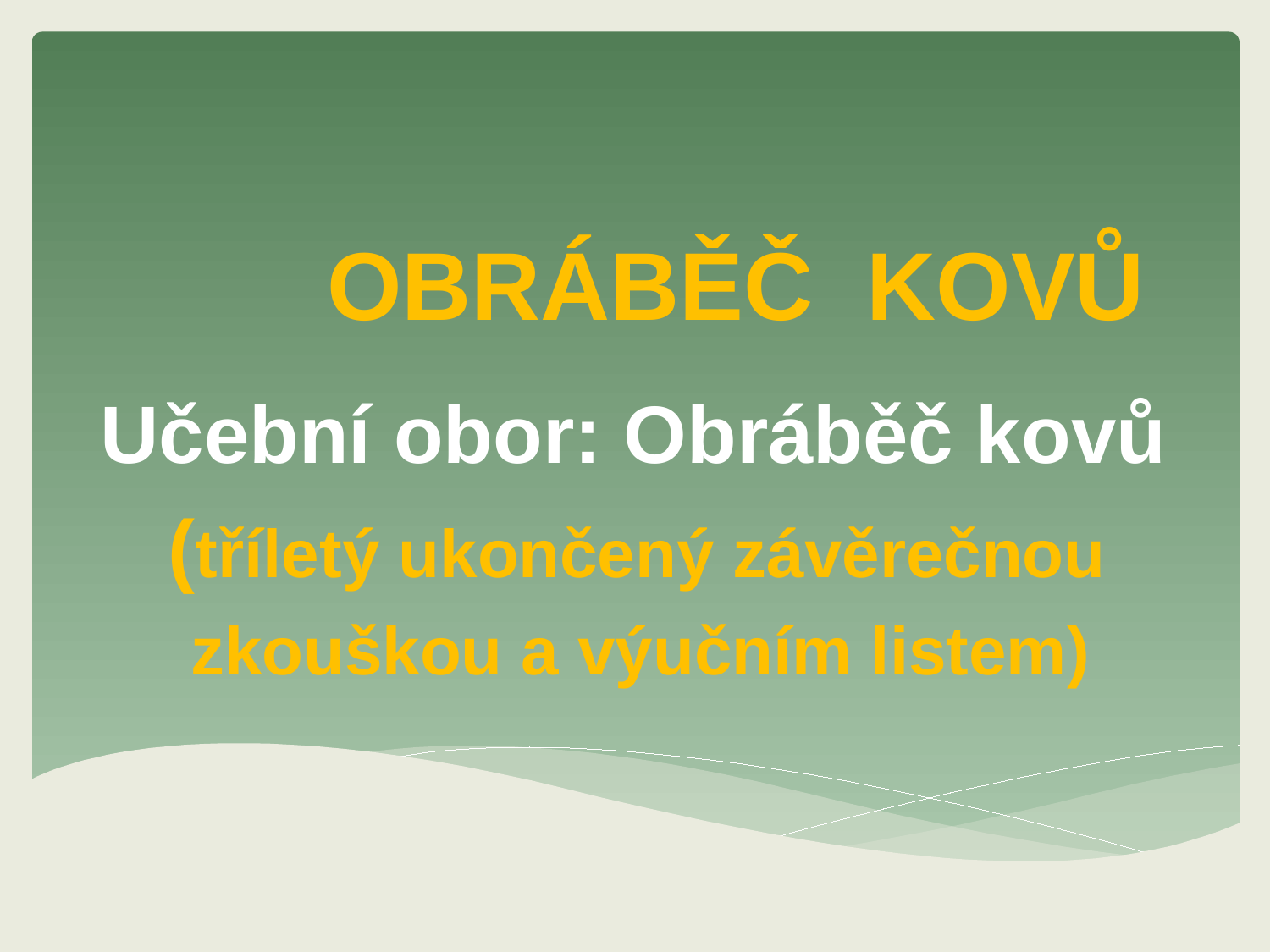

# OBRÁBĚČ  KOVŮ
 Učební obor: Obráběč kovů
    (tříletý ukončený závěrečnou
      zkouškou a výučním listem)